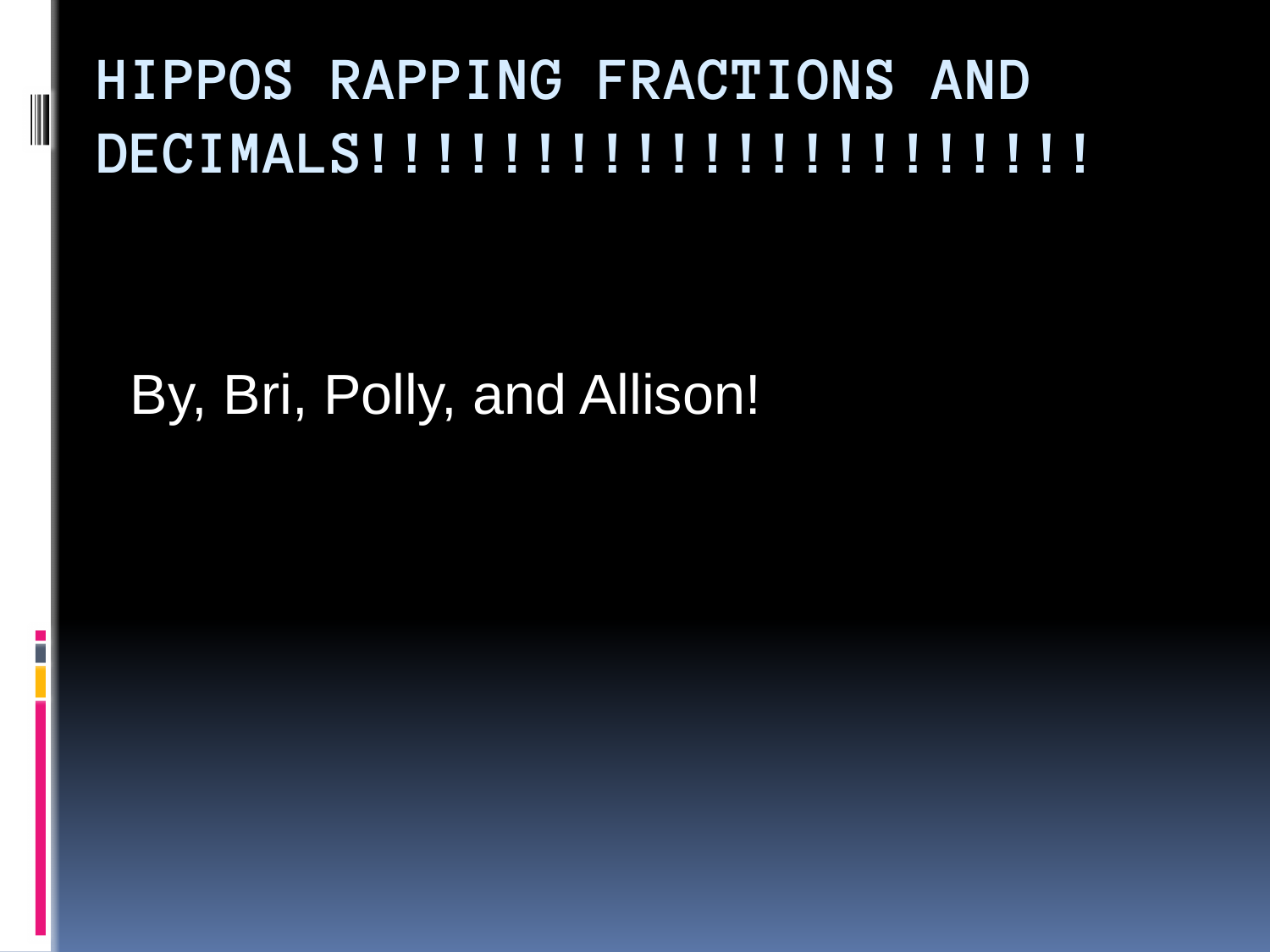

# Hippos Rapping fractions and decimals!!!!!!!!!!!!!!!!!!!!!!
By, Bri, Polly, and Allison!